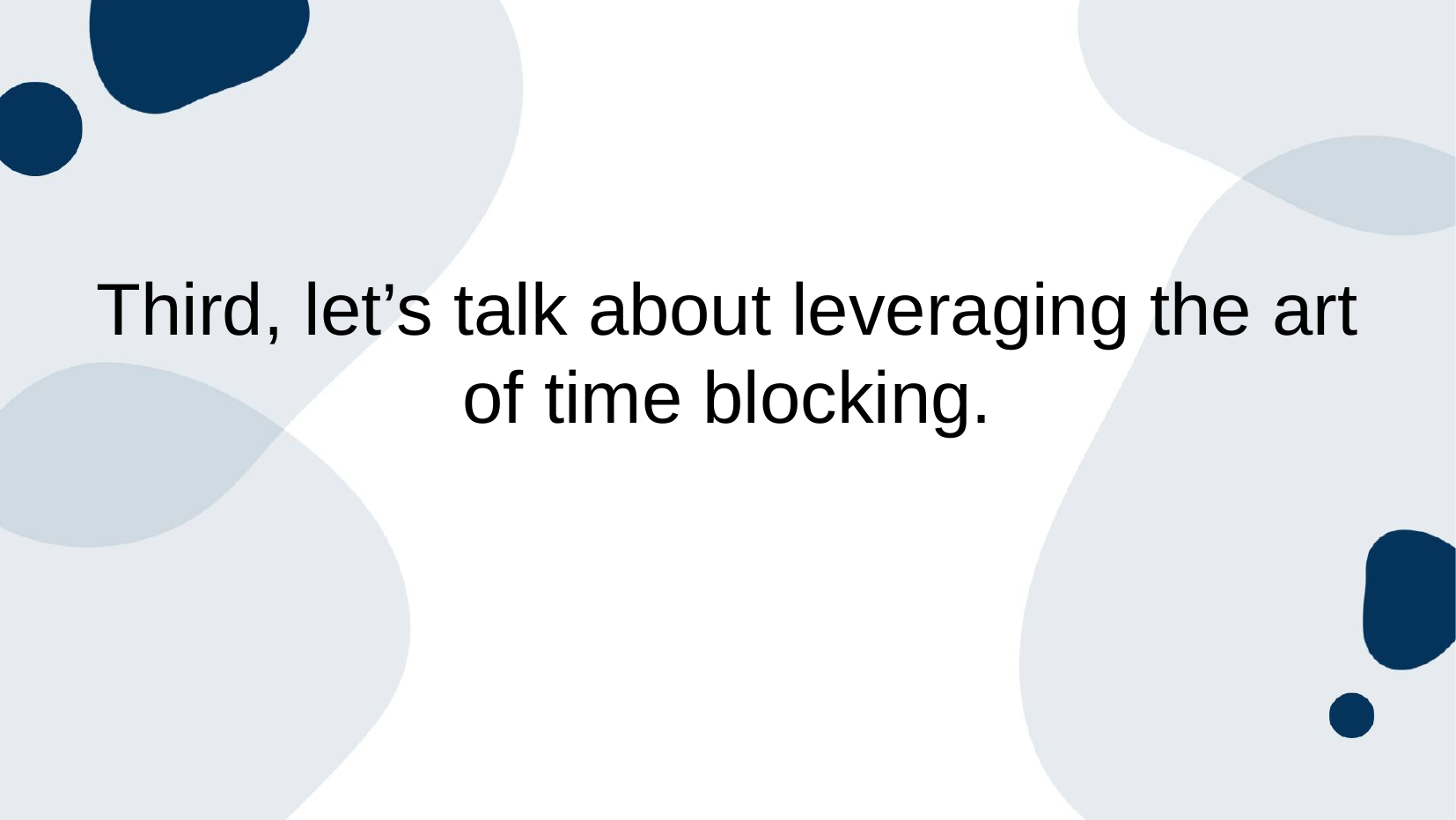

# Third, let’s talk about leveraging the art of time blocking.